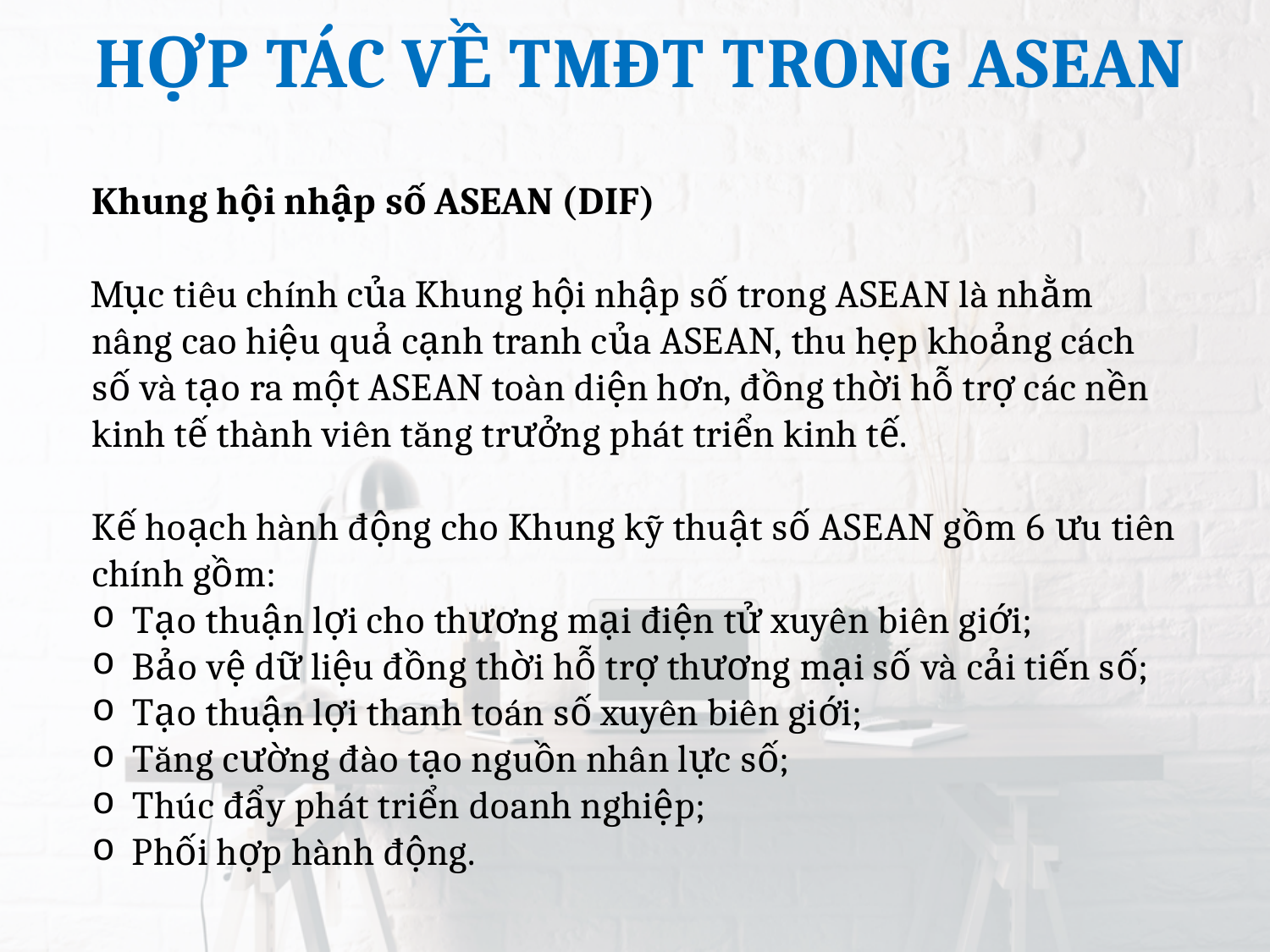

HỢP TÁC VỀ TMĐT TRONG ASEAN
Khung hội nhập số ASEAN (DIF)

Mục tiêu chính của Khung hội nhập số trong ASEAN là nhằm nâng cao hiệu quả cạnh tranh của ASEAN, thu hẹp khoảng cách số và tạo ra một ASEAN toàn diện hơn, đồng thời hỗ trợ các nền kinh tế thành viên tăng trưởng phát triển kinh tế.

Kế hoạch hành động cho Khung kỹ thuật số ASEAN gồm 6 ưu tiên chính gồm:
Tạo thuận lợi cho thương mại điện tử xuyên biên giới;
Bảo vệ dữ liệu đồng thời hỗ trợ thương mại số và cải tiến số;
Tạo thuận lợi thanh toán số xuyên biên giới;
Tăng cường đào tạo nguồn nhân lực số;
Thúc đẩy phát triển doanh nghiệp;
Phối hợp hành động.